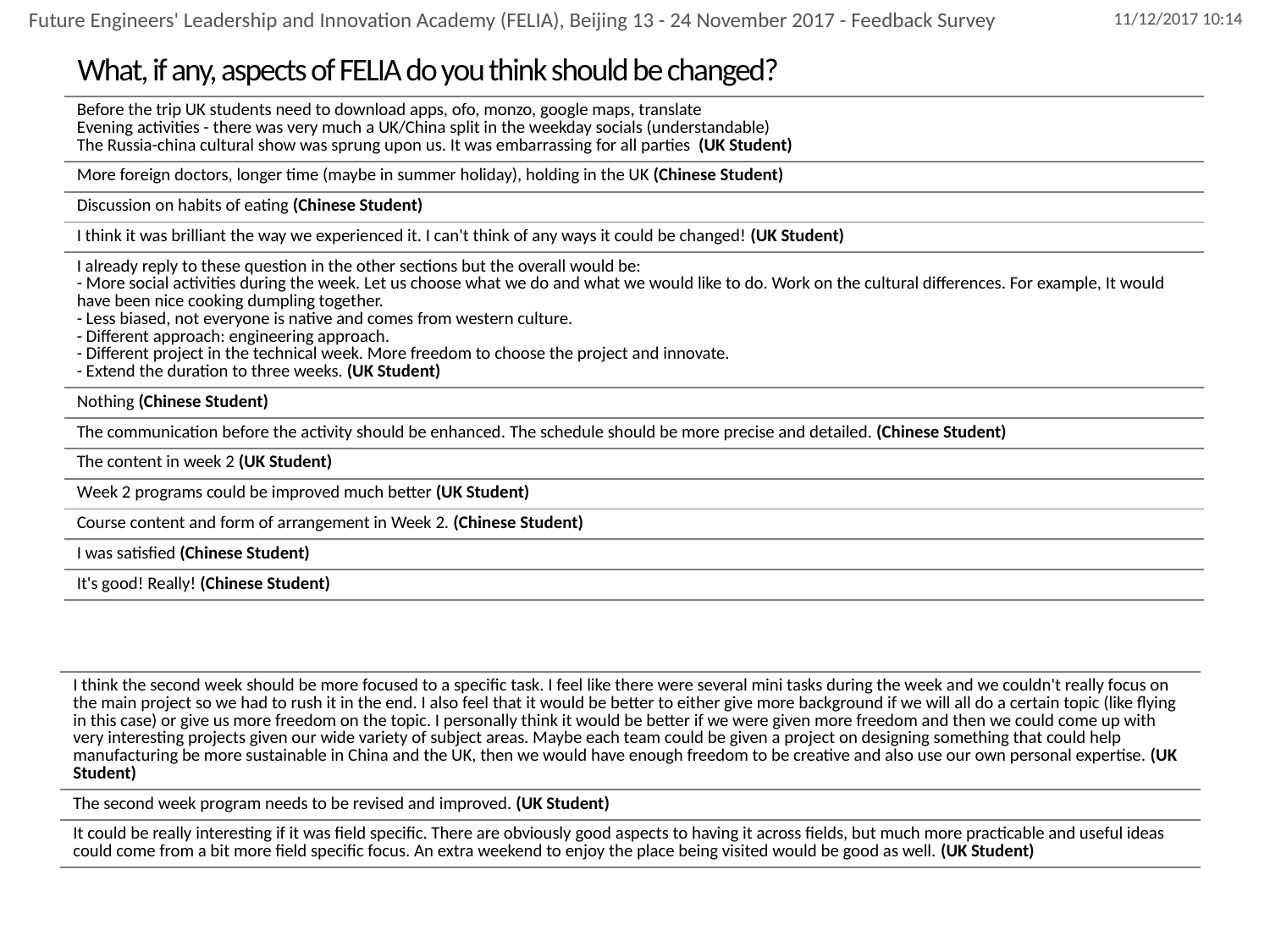

Future Engineers' Leadership and Innovation Academy (FELIA), Beijing 13 - 24 November 2017 - Feedback Survey
# What, if any, aspects of FELIA do you think should be changed?
| Before the trip UK students need to download apps, ofo, monzo, google maps, translate Evening activities - there was very much a UK/China split in the weekday socials (understandable) The Russia-china cultural show was sprung upon us. It was embarrassing for all parties (UK Student) |
| --- |
| More foreign doctors, longer time (maybe in summer holiday), holding in the UK (Chinese Student) |
| Discussion on habits of eating (Chinese Student) |
| I think it was brilliant the way we experienced it. I can't think of any ways it could be changed! (UK Student) |
| I already reply to these question in the other sections but the overall would be: - More social activities during the week. Let us choose what we do and what we would like to do. Work on the cultural differences. For example, It would have been nice cooking dumpling together. - Less biased, not everyone is native and comes from western culture. - Different approach: engineering approach. - Different project in the technical week. More freedom to choose the project and innovate. - Extend the duration to three weeks. (UK Student) |
| Nothing (Chinese Student) |
| The communication before the activity should be enhanced. The schedule should be more precise and detailed. (Chinese Student) |
| The content in week 2 (UK Student) |
| Week 2 programs could be improved much better (UK Student) |
| Course content and form of arrangement in Week 2. (Chinese Student) |
| I was satisfied (Chinese Student) |
| It's good! Really! (Chinese Student) |
| I think the second week should be more focused to a specific task. I feel like there were several mini tasks during the week and we couldn't really focus on the main project so we had to rush it in the end. I also feel that it would be better to either give more background if we will all do a certain topic (like flying in this case) or give us more freedom on the topic. I personally think it would be better if we were given more freedom and then we could come up with very interesting projects given our wide variety of subject areas. Maybe each team could be given a project on designing something that could help manufacturing be more sustainable in China and the UK, then we would have enough freedom to be creative and also use our own personal expertise. (UK Student) |
| --- |
| The second week program needs to be revised and improved. (UK Student) |
| It could be really interesting if it was field specific. There are obviously good aspects to having it across fields, but much more practicable and useful ideas could come from a bit more field specific focus. An extra weekend to enjoy the place being visited would be good as well. (UK Student) |